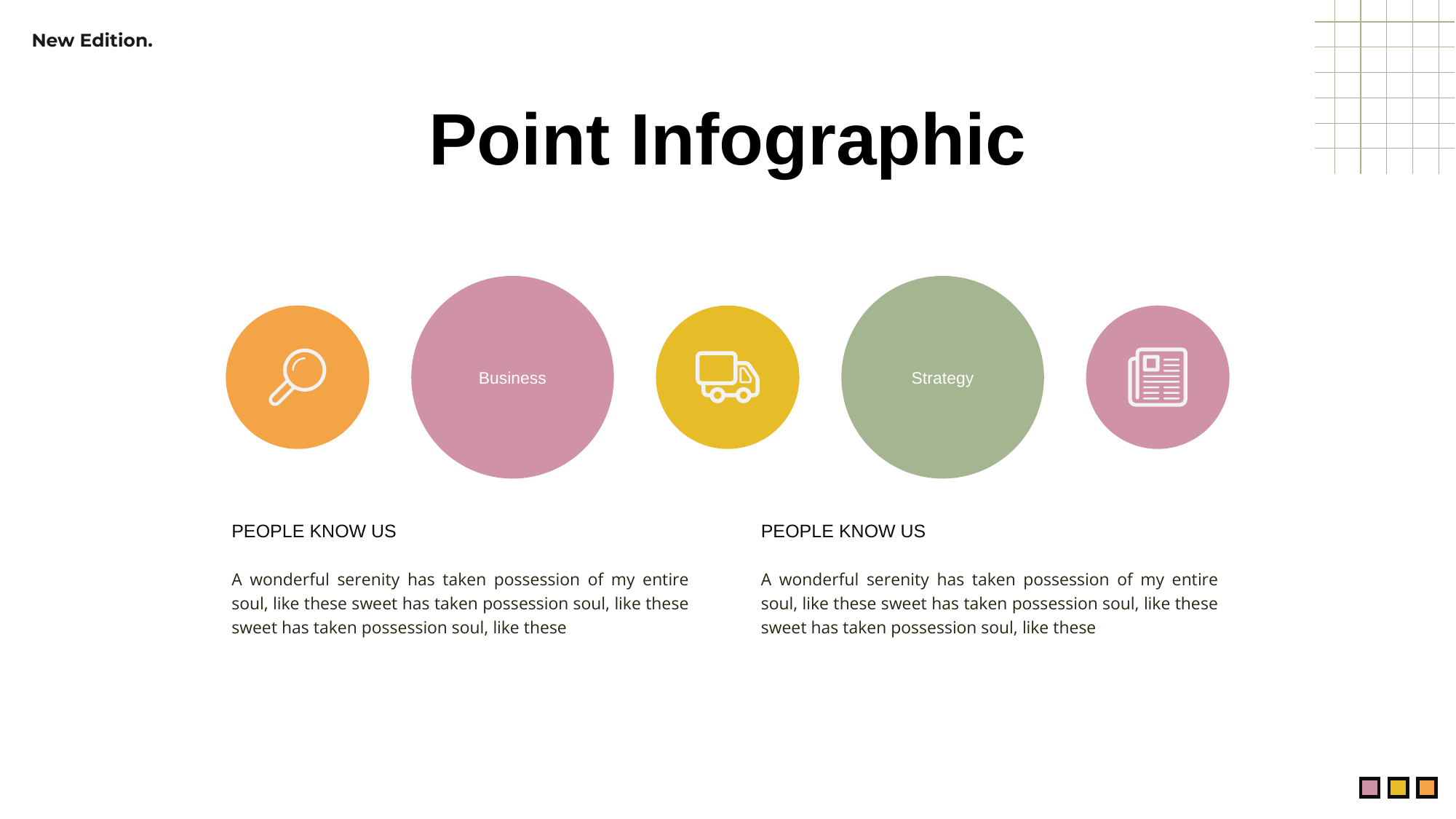

New Edition.
Point Infographic
Business
Strategy

PEOPLE KNOW US
PEOPLE KNOW US
A wonderful serenity has taken possession of my entire soul, like these sweet has taken possession soul, like these sweet has taken possession soul, like these
A wonderful serenity has taken possession of my entire soul, like these sweet has taken possession soul, like these sweet has taken possession soul, like these